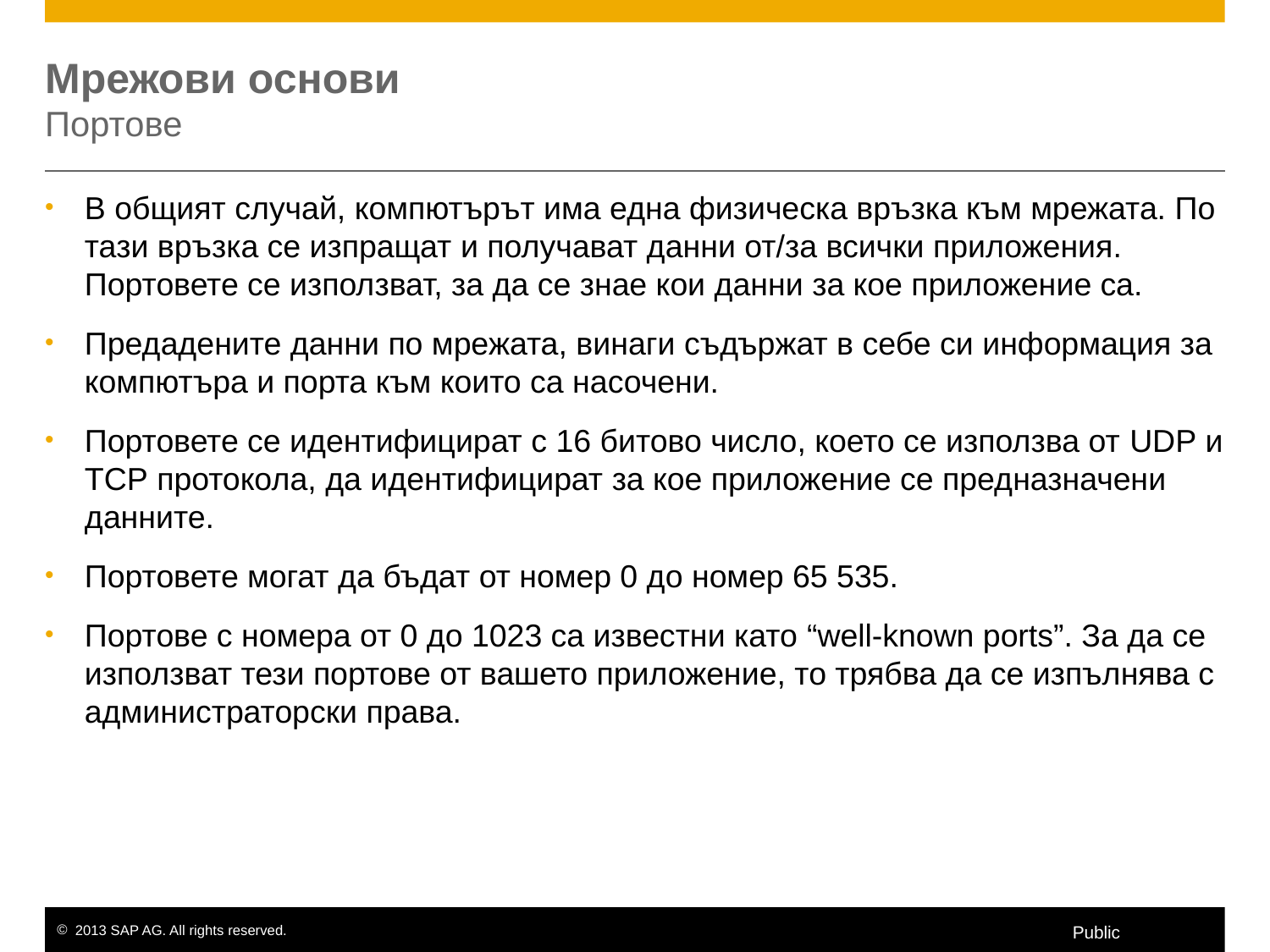

# Мрежови основи Портове
В общият случай, компютърът има една физическа връзка към мрежата. По тази връзка се изпращат и получават данни от/за всички приложения. Портовете се използват, за да се знае кои данни за кое приложение са.
Предадените данни по мрежата, винаги съдържат в себе си информация за компютъра и порта към които са насочени.
Портовете се идентифицират с 16 битово число, което се използва от UDP и TCP протокола, да идентифицират за кое приложение се предназначени данните.
Портовете могат да бъдат от номер 0 до номер 65 535.
Портове с номера от 0 до 1023 са известни като “well-known ports”. За да се използват тези портове от вашето приложение, то трябва да се изпълнява с администраторски права.